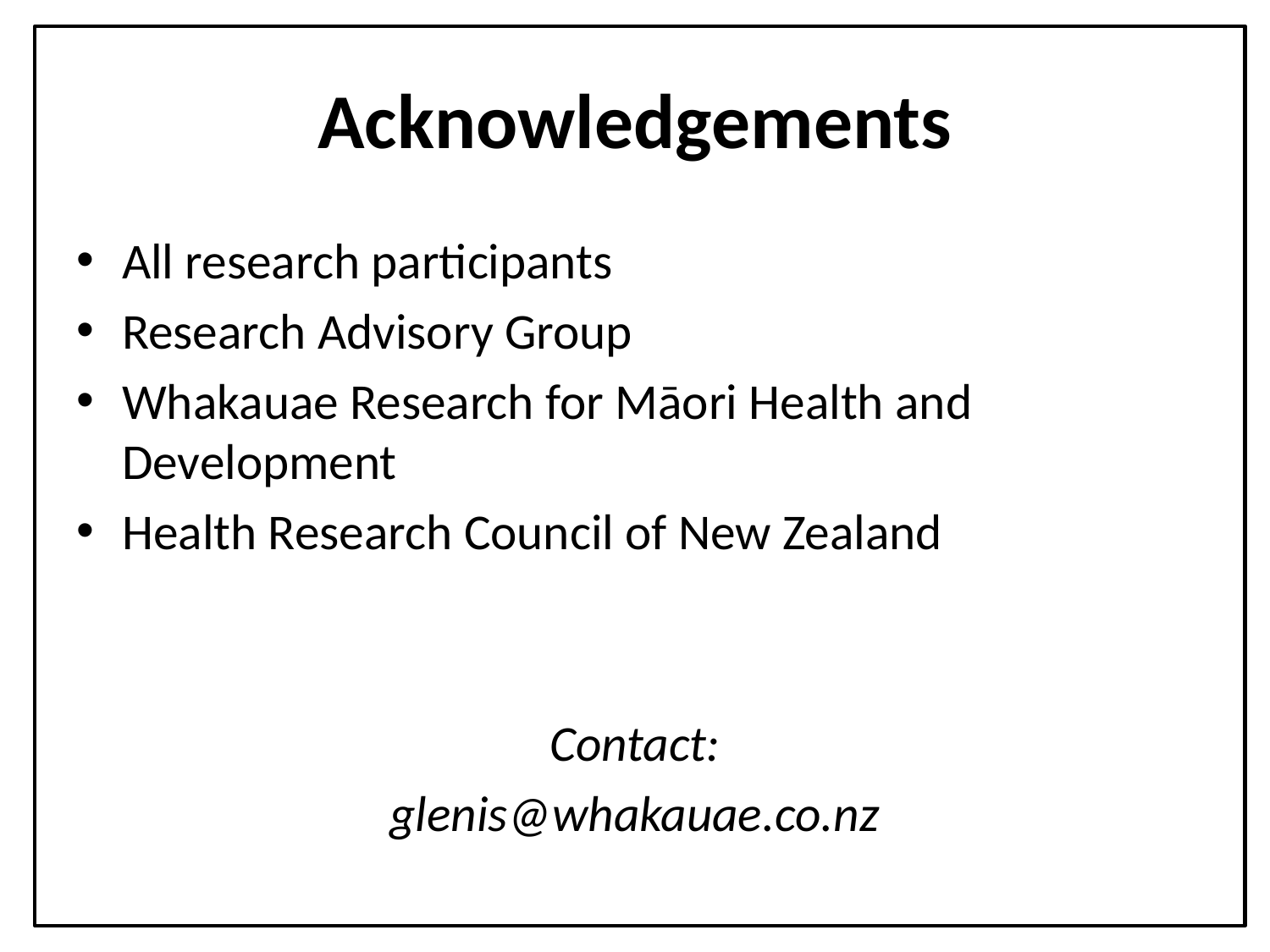

# Acknowledgements
All research participants
Research Advisory Group
Whakauae Research for Māori Health and Development
Health Research Council of New Zealand

Contact:
glenis@whakauae.co.nz